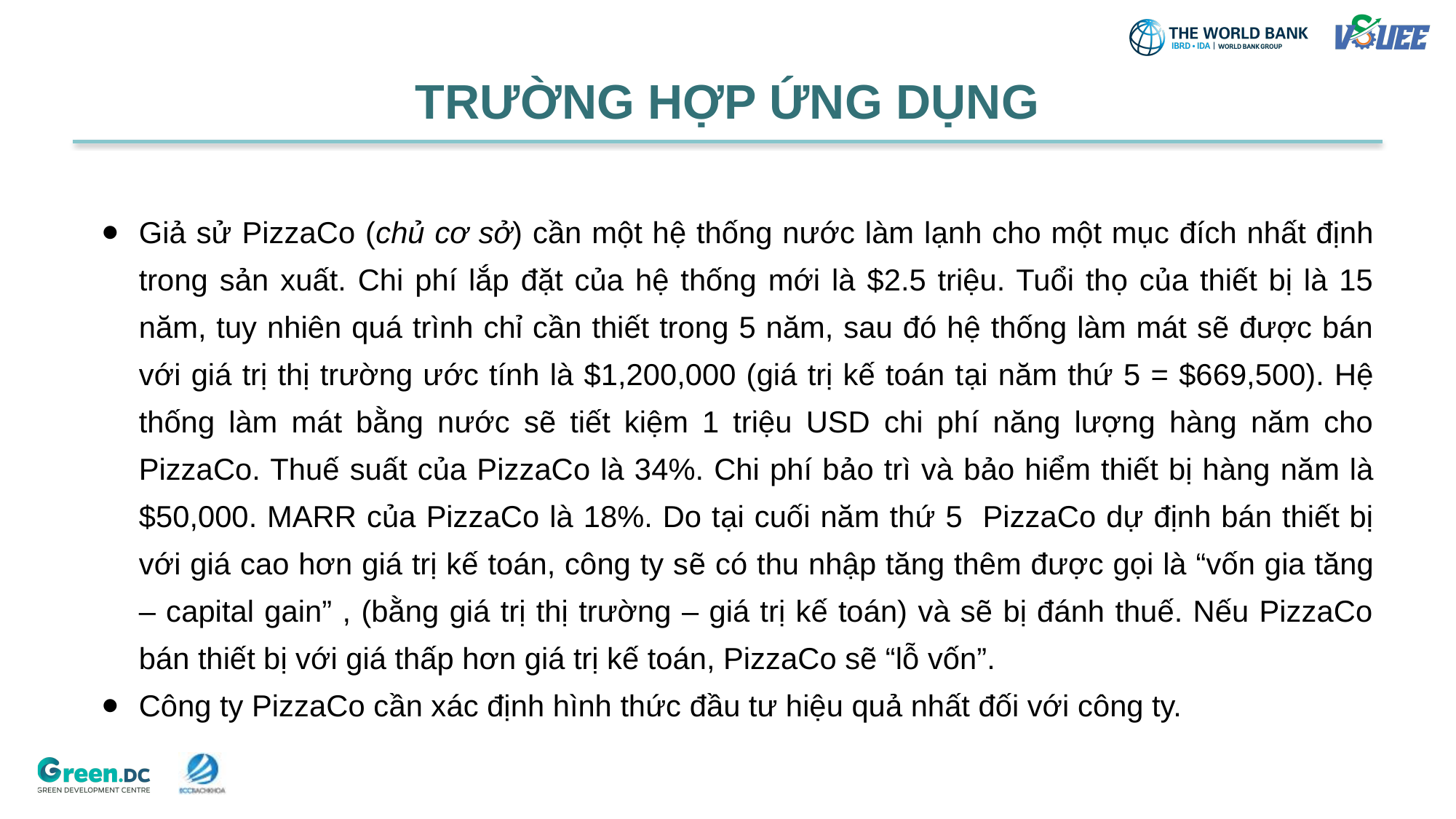

# TRƯỜNG HỢP ỨNG DỤNG
Giả sử PizzaCo (chủ cơ sở) cần một hệ thống nước làm lạnh cho một mục đích nhất định trong sản xuất. Chi phí lắp đặt của hệ thống mới là $2.5 triệu. Tuổi thọ của thiết bị là 15 năm, tuy nhiên quá trình chỉ cần thiết trong 5 năm, sau đó hệ thống làm mát sẽ được bán với giá trị thị trường ước tính là $1,200,000 (giá trị kế toán tại năm thứ 5 = $669,500). Hệ thống làm mát bằng nước sẽ tiết kiệm 1 triệu USD chi phí năng lượng hàng năm cho PizzaCo. Thuế suất của PizzaCo là 34%. Chi phí bảo trì và bảo hiểm thiết bị hàng năm là $50,000. MARR của PizzaCo là 18%. Do tại cuối năm thứ 5  PizzaCo dự định bán thiết bị với giá cao hơn giá trị kế toán, công ty sẽ có thu nhập tăng thêm được gọi là “vốn gia tăng – capital gain” , (bằng giá trị thị trường – giá trị kế toán) và sẽ bị đánh thuế. Nếu PizzaCo bán thiết bị với giá thấp hơn giá trị kế toán, PizzaCo sẽ “lỗ vốn”.
Công ty PizzaCo cần xác định hình thức đầu tư hiệu quả nhất đối với công ty.